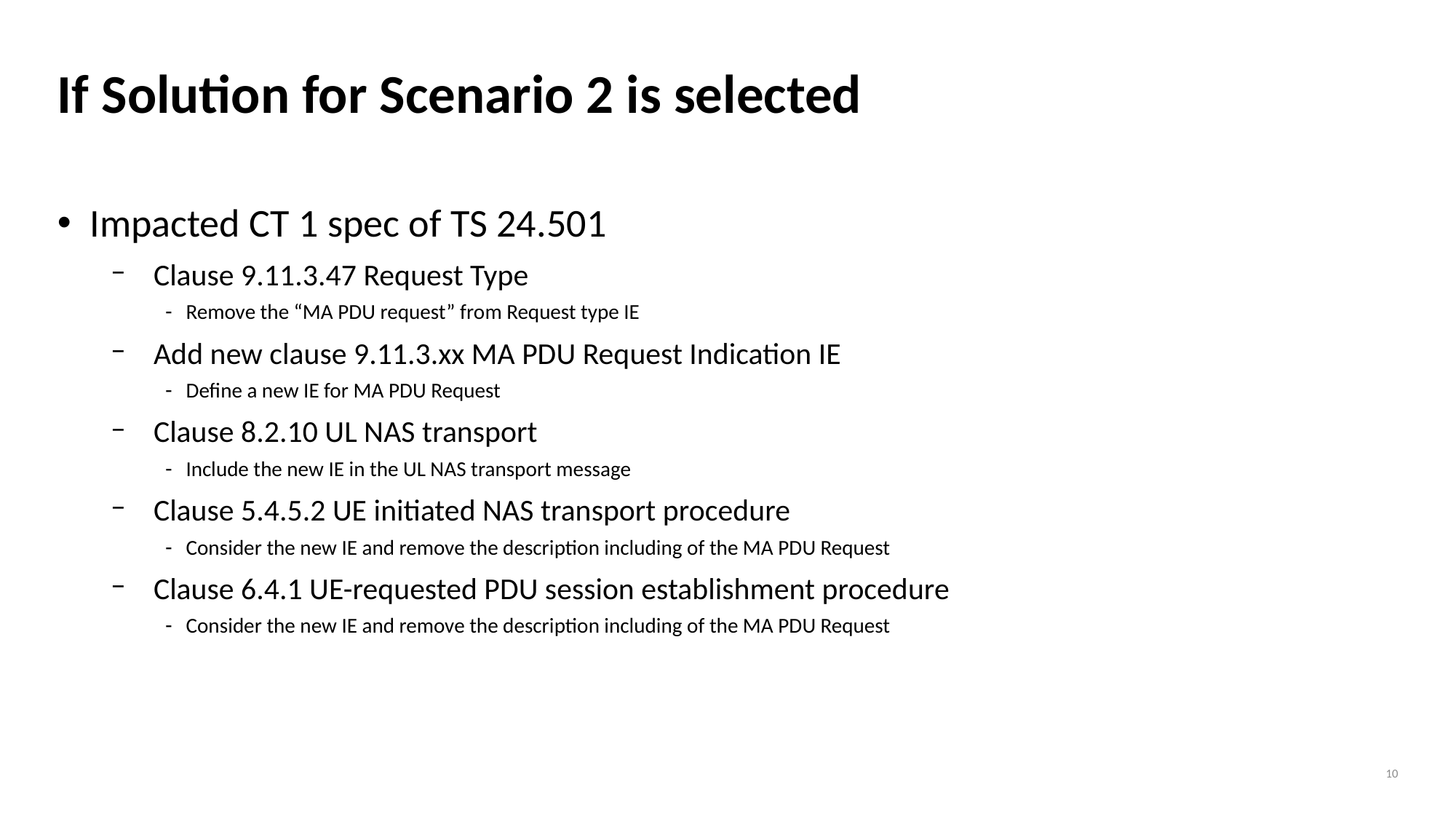

# If Solution for Scenario 2 is selected
Impacted CT 1 spec of TS 24.501
Clause 9.11.3.47 Request Type
Remove the “MA PDU request” from Request type IE
Add new clause 9.11.3.xx MA PDU Request Indication IE
Define a new IE for MA PDU Request
Clause 8.2.10 UL NAS transport
Include the new IE in the UL NAS transport message
Clause 5.4.5.2 UE initiated NAS transport procedure
Consider the new IE and remove the description including of the MA PDU Request
Clause 6.4.1 UE-requested PDU session establishment procedure
Consider the new IE and remove the description including of the MA PDU Request

10